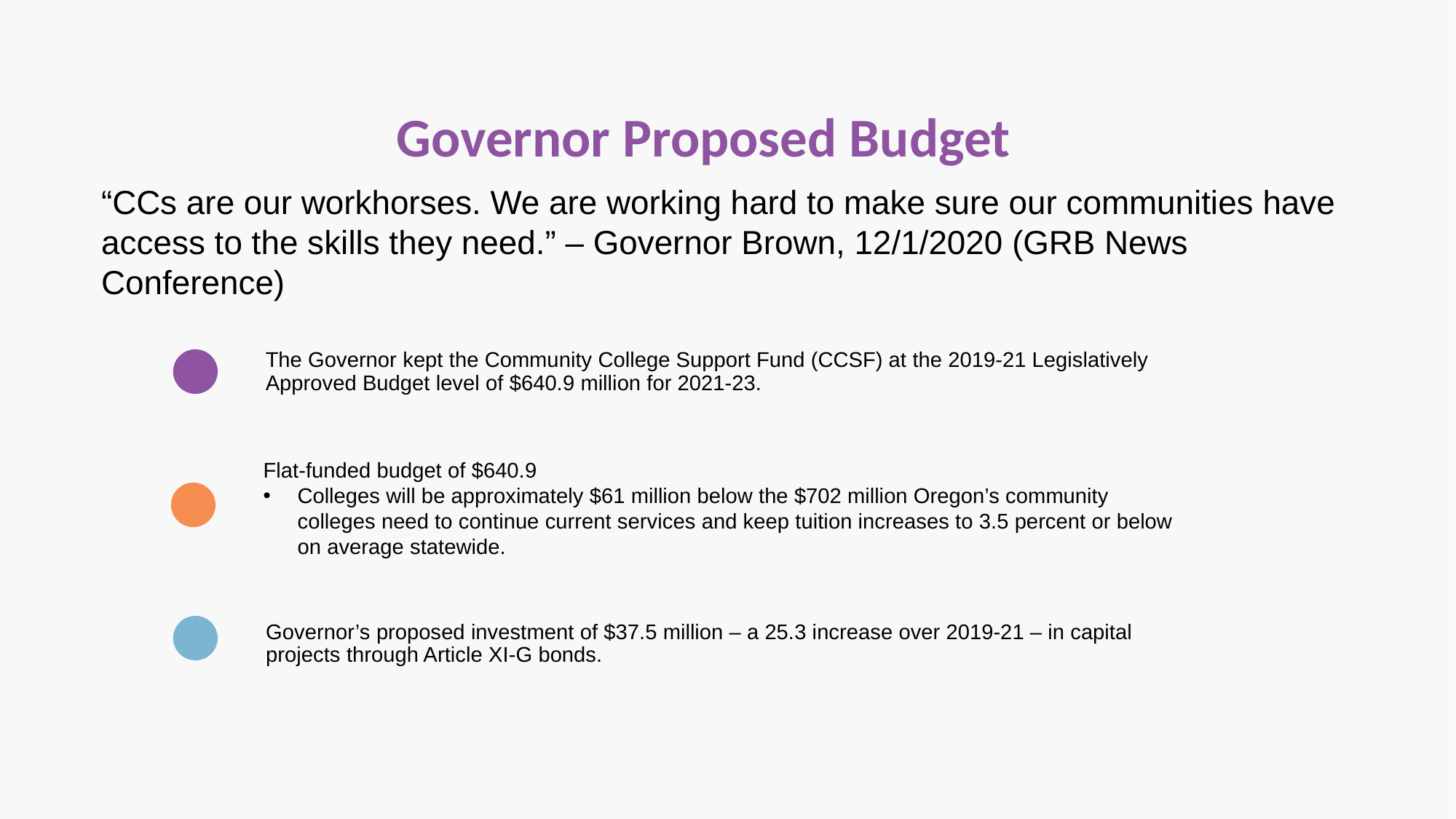

# Governor Proposed Budget
“CCs are our workhorses. We are working hard to make sure our communities have access to the skills they need.” – Governor Brown, 12/1/2020 (GRB News Conference)
The Governor kept the Community College Support Fund (CCSF) at the 2019-21 Legislatively Approved Budget level of $640.9 million for 2021-23.

Flat-funded budget of $640.9
Colleges will be approximately $61 million below the $702 million Oregon’s community colleges need to continue current services and keep tuition increases to 3.5 percent or below on average statewide.

Governor’s proposed investment of $37.5 million – a 25.3 increase over 2019-21 – in capital projects through Article XI-G bonds.